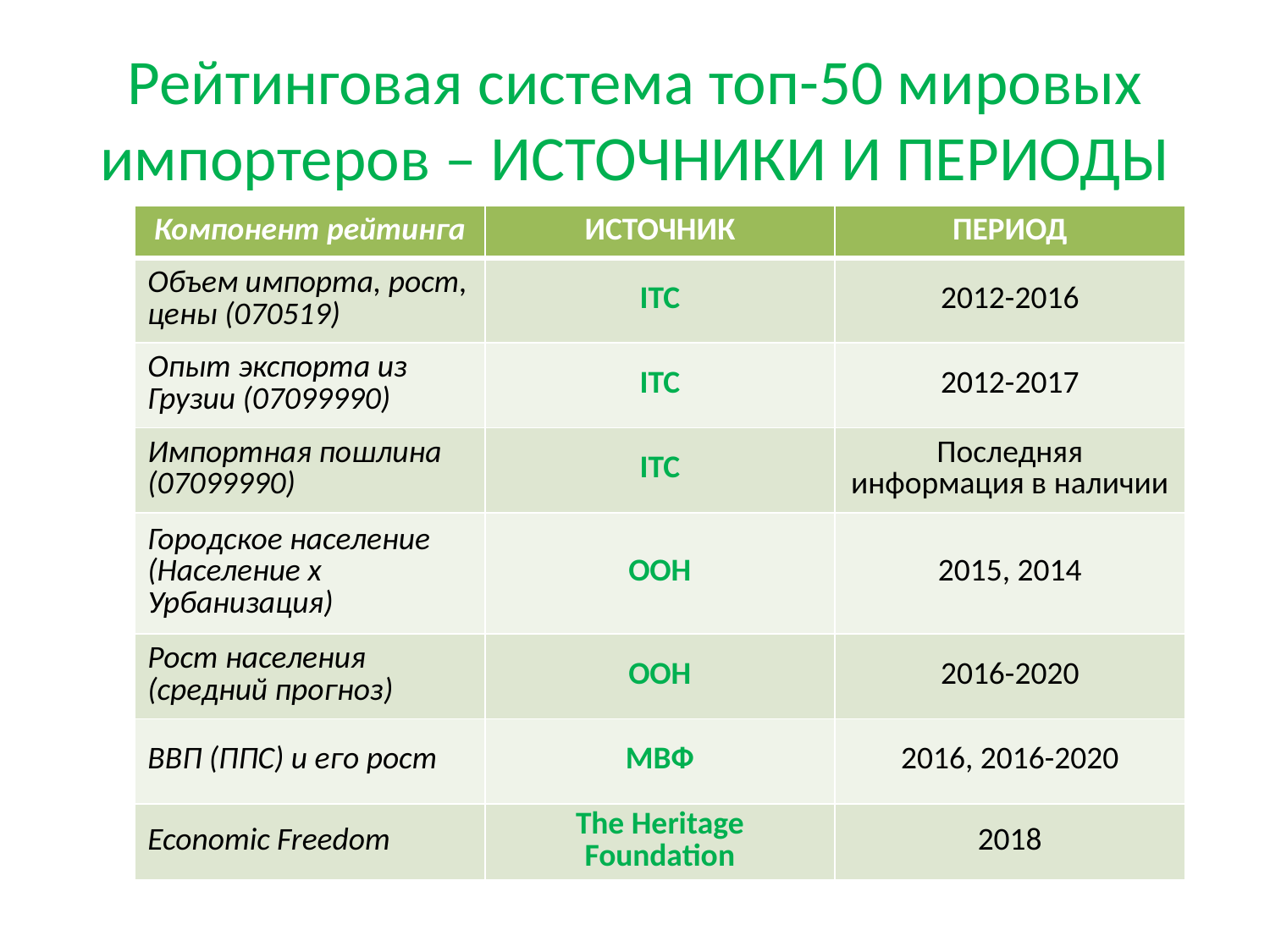

# Рейтинговая система топ-50 мировых импортеров – ИСТОЧНИКИ И ПЕРИОДЫ
| Компонент рейтинга | ИСТОЧНИК | ПЕРИОД |
| --- | --- | --- |
| Объем импорта, рост, цены (070519) | ITC | 2012-2016 |
| Опыт экспорта из Грузии (07099990) | ITC | 2012-2017 |
| Импортная пошлина (07099990) | ITC | Последняя информация в наличии |
| Городское население (Население x Урбанизация) | ООН | 2015, 2014 |
| Рост населения (средний прогноз) | ООН | 2016-2020 |
| ВВП (ППС) и его рост | МВФ | 2016, 2016-2020 |
| Economic Freedom | The Heritage Foundation | 2018 |